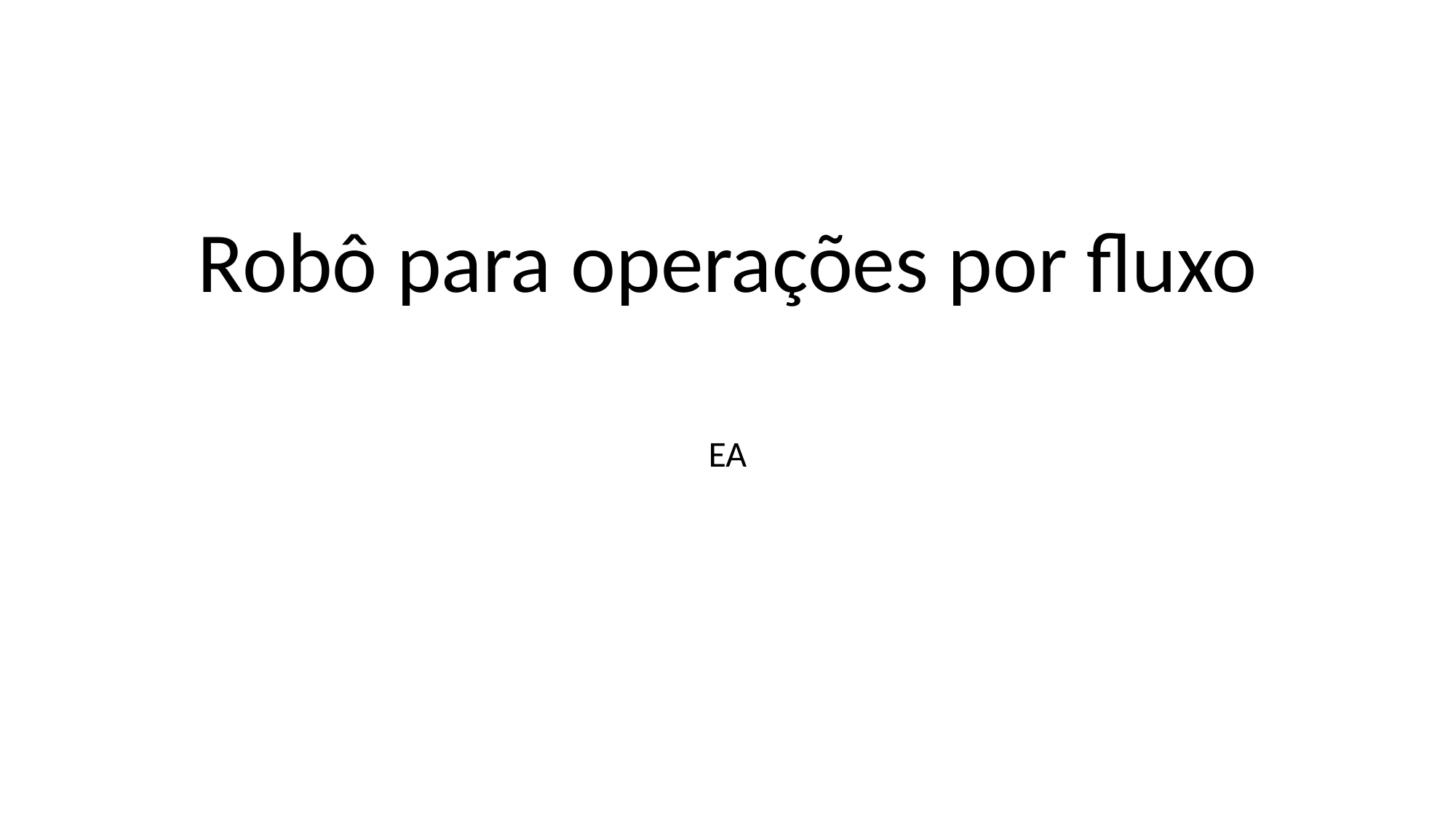

# Robô para operações por fluxo
EA